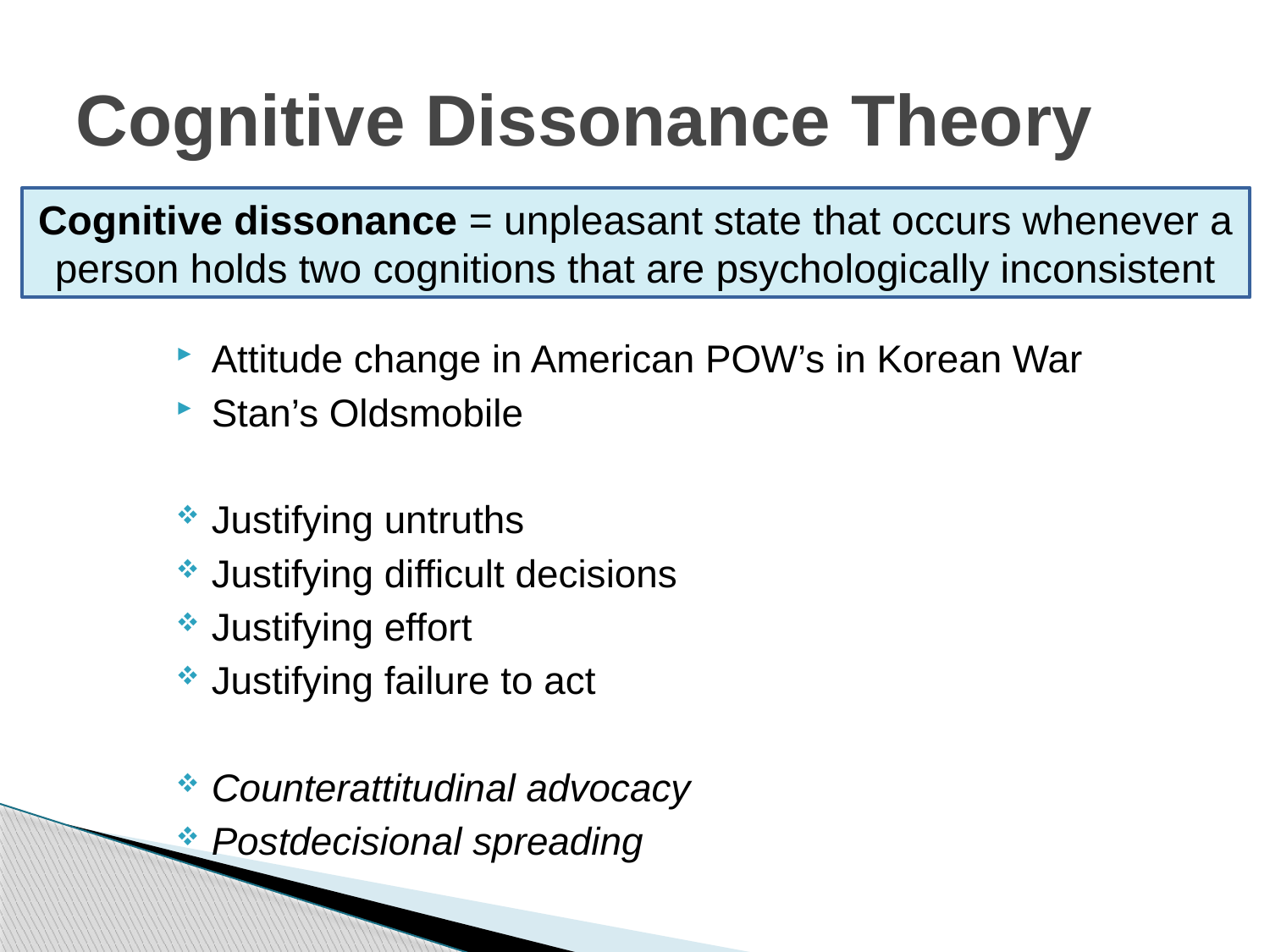

# Cognitive Dissonance Theory
Cognitive dissonance = unpleasant state that occurs whenever a person holds two cognitions that are psychologically inconsistent
Attitude change in American POW’s in Korean War
Stan’s Oldsmobile

Justifying untruths
Justifying difficult decisions
Justifying effort
Justifying failure to act

Counterattitudinal advocacy
Postdecisional spreading